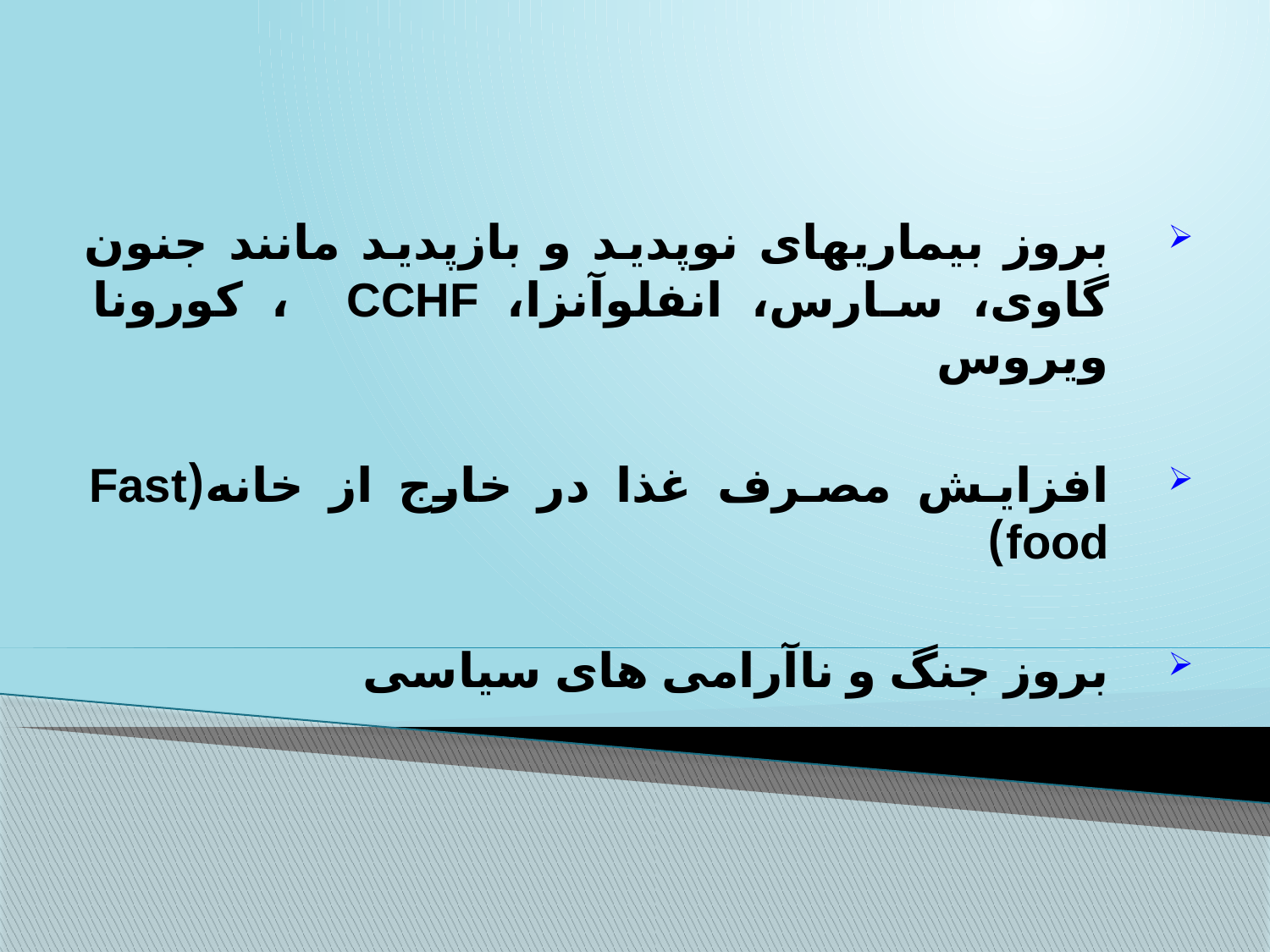

بروز بیماریهای نوپدید و بازپدید مانند جنون گاوی، سارس، انفلوآنزا، CCHF  ، کورونا ویروس

افزایش مصرف غذا در خارج از خانه(Fast food)

بروز جنگ و ناآرامی های سیاسی